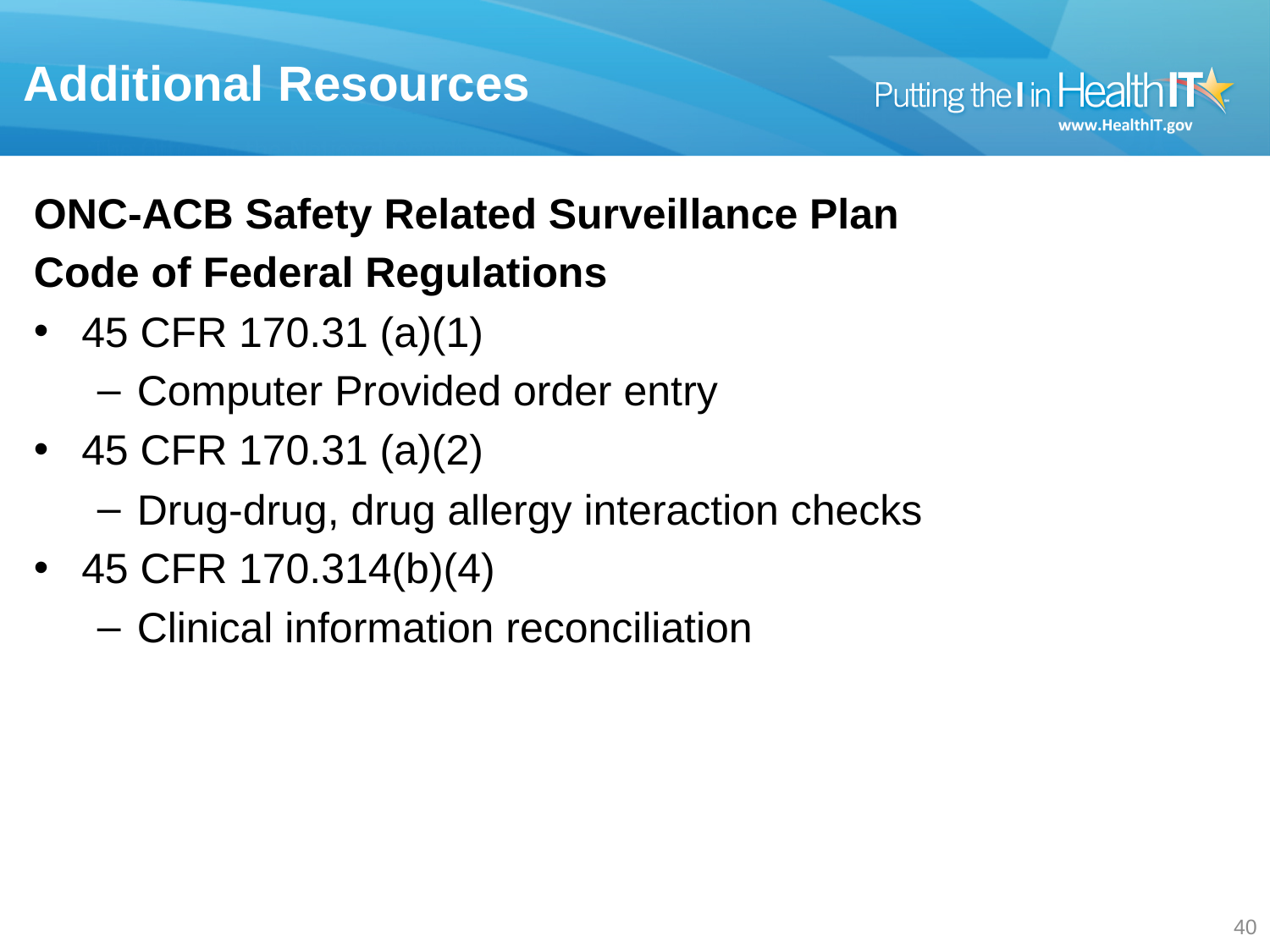

# Additional Resources
ONC-ACB Safety Related Surveillance Plan
Code of Federal Regulations
45 CFR 170.31 (a)(1)
Computer Provided order entry
45 CFR 170.31 (a)(2)
Drug-drug, drug allergy interaction checks
45 CFR 170.314(b)(4)
Clinical information reconciliation

40